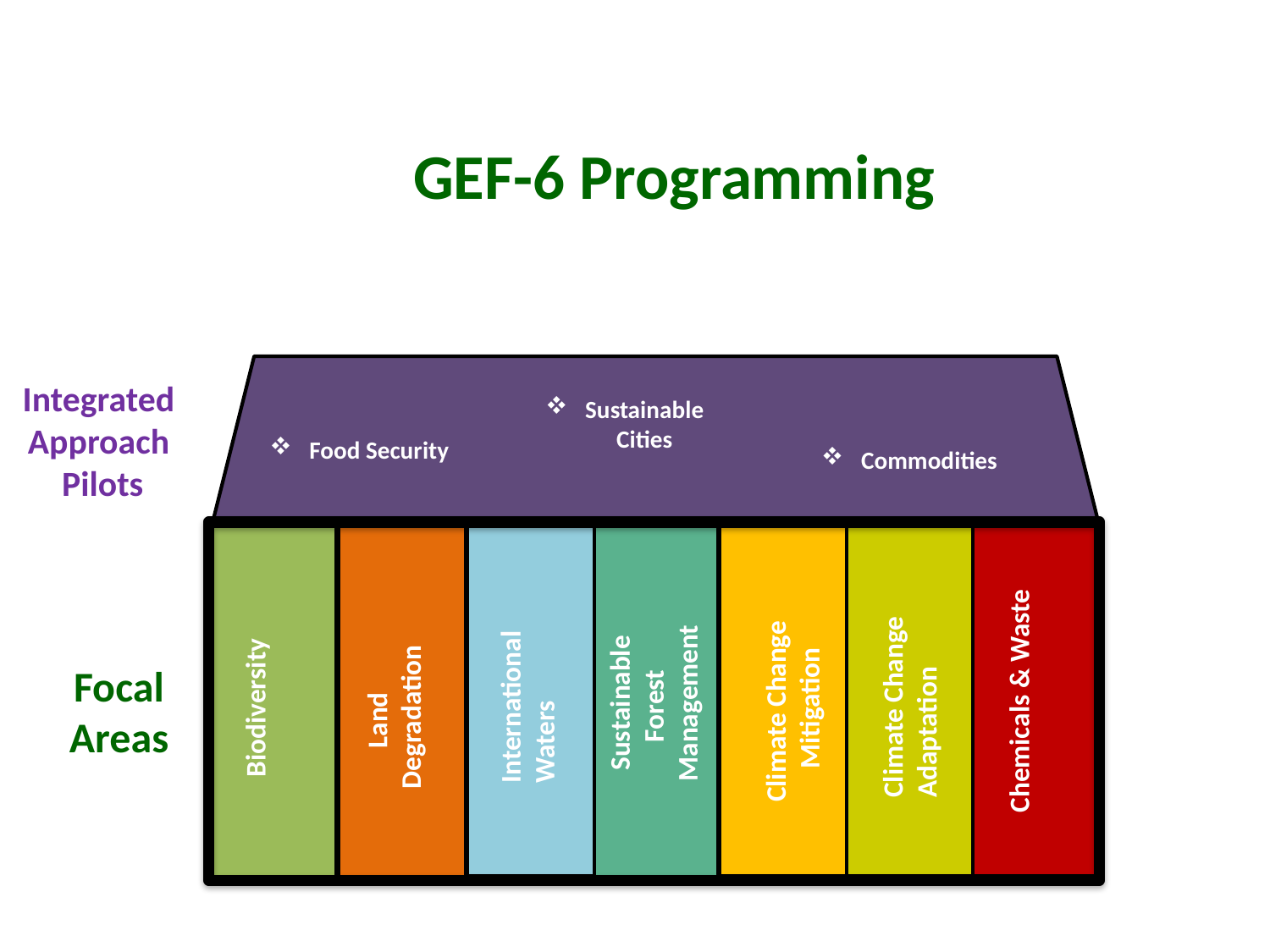

GEF-6 Programming

Integrated
Approach
Pilots
Sustainable Cities
Food Security

Commodities

Chemicals & Waste
Climate Change
Adaptation
Climate Change
Mitigation
Sustainable
Forest
Management
International
Waters
Biodiversity
Land
Degradation
Focal
Areas